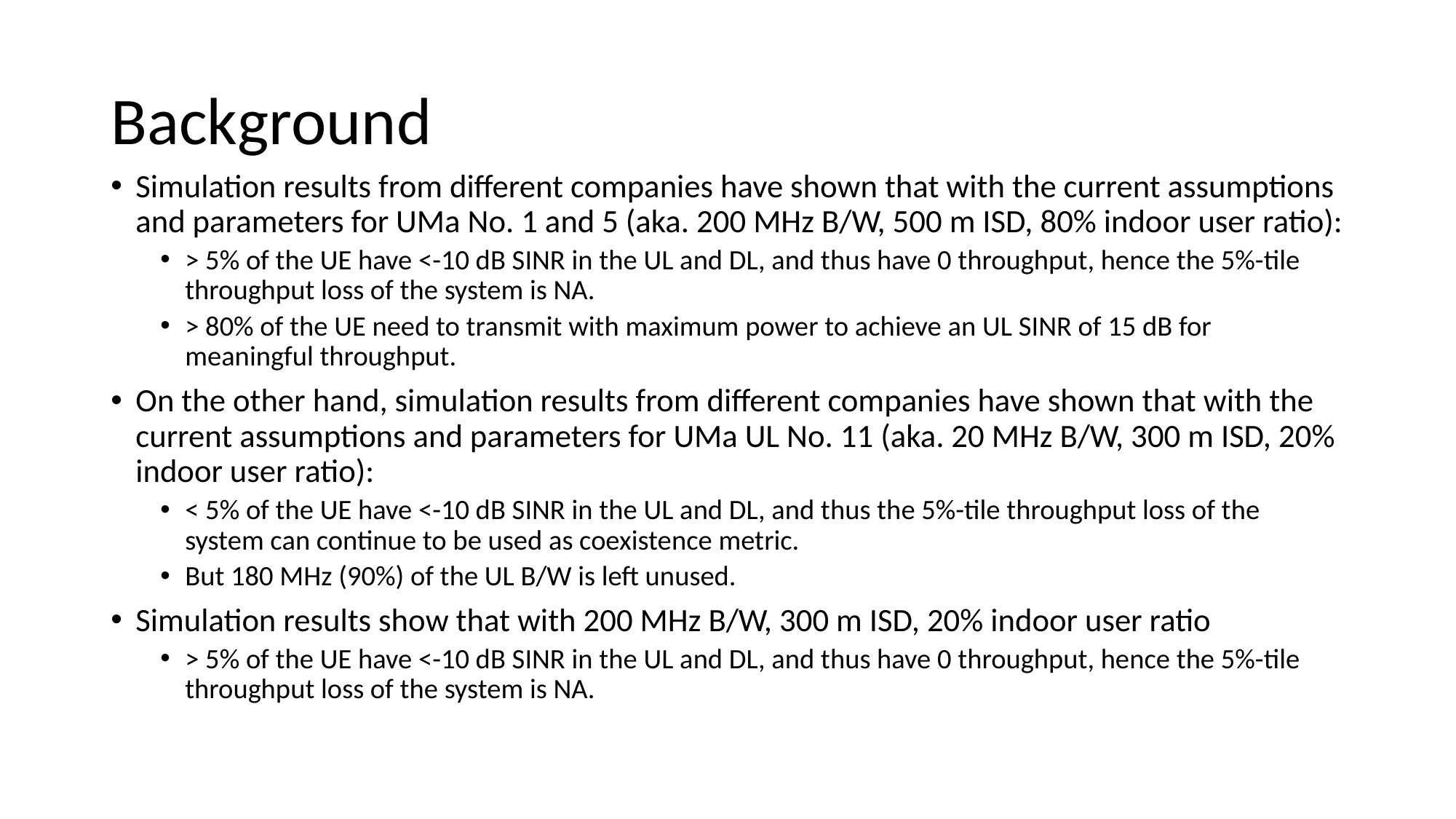

# Background
Simulation results from different companies have shown that with the current assumptions and parameters for UMa No. 1 and 5 (aka. 200 MHz B/W, 500 m ISD, 80% indoor user ratio):
> 5% of the UE have <-10 dB SINR in the UL and DL, and thus have 0 throughput, hence the 5%-tile throughput loss of the system is NA.
> 80% of the UE need to transmit with maximum power to achieve an UL SINR of 15 dB for meaningful throughput.
On the other hand, simulation results from different companies have shown that with the current assumptions and parameters for UMa UL No. 11 (aka. 20 MHz B/W, 300 m ISD, 20% indoor user ratio):
< 5% of the UE have <-10 dB SINR in the UL and DL, and thus the 5%-tile throughput loss of the system can continue to be used as coexistence metric.
But 180 MHz (90%) of the UL B/W is left unused.
Simulation results show that with 200 MHz B/W, 300 m ISD, 20% indoor user ratio
> 5% of the UE have <-10 dB SINR in the UL and DL, and thus have 0 throughput, hence the 5%-tile throughput loss of the system is NA.